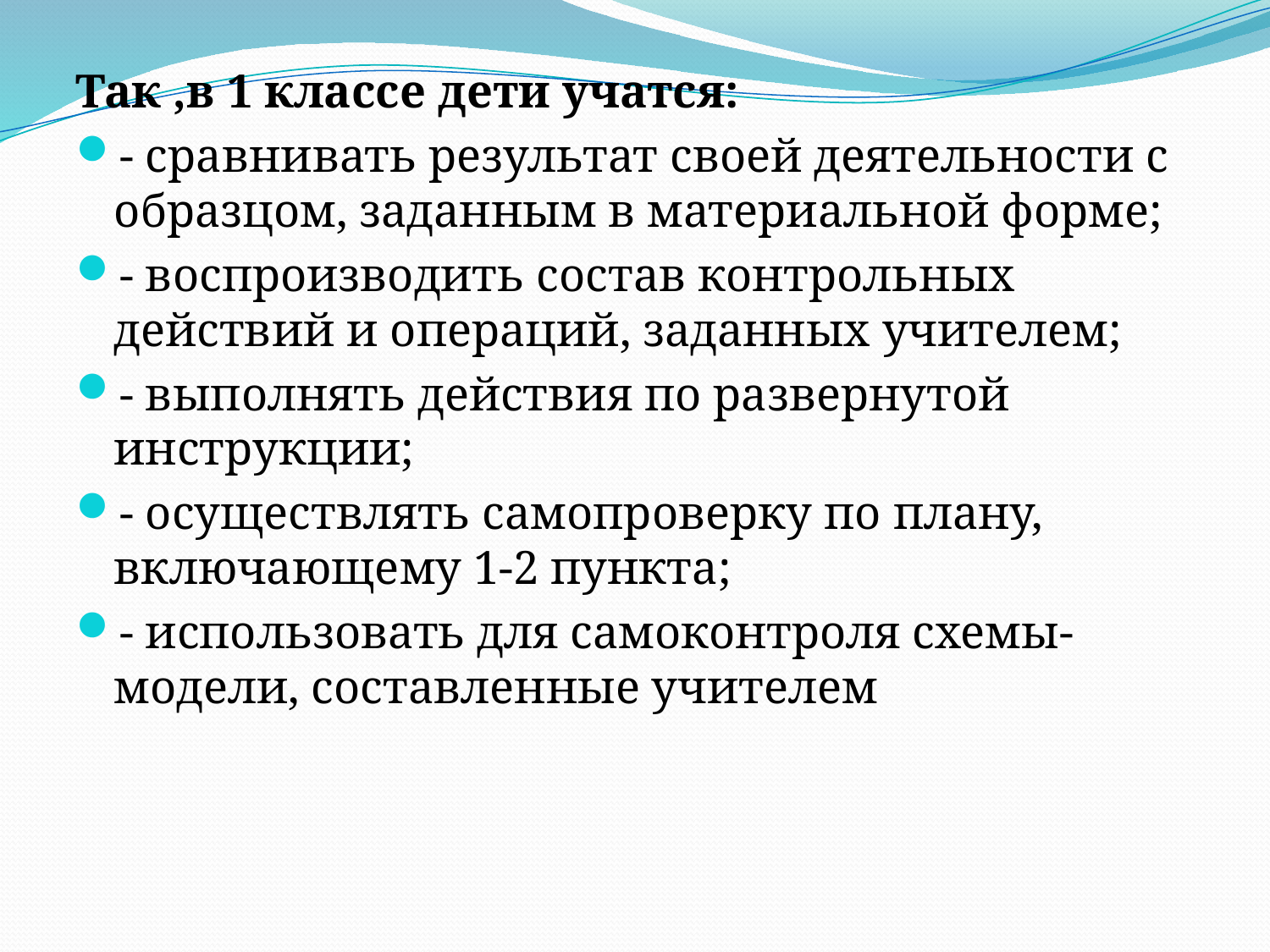

Так ,в 1 классе дети учатся:
- сравнивать результат своей деятельности с образцом, заданным в материальной форме;
- воспроизводить состав контрольных действий и операций, заданных учителем;
- выполнять действия по развернутой инструкции;
- осуществлять самопроверку по плану, включающему 1-2 пункта;
- использовать для самоконтроля схемы-модели, составленные учителем